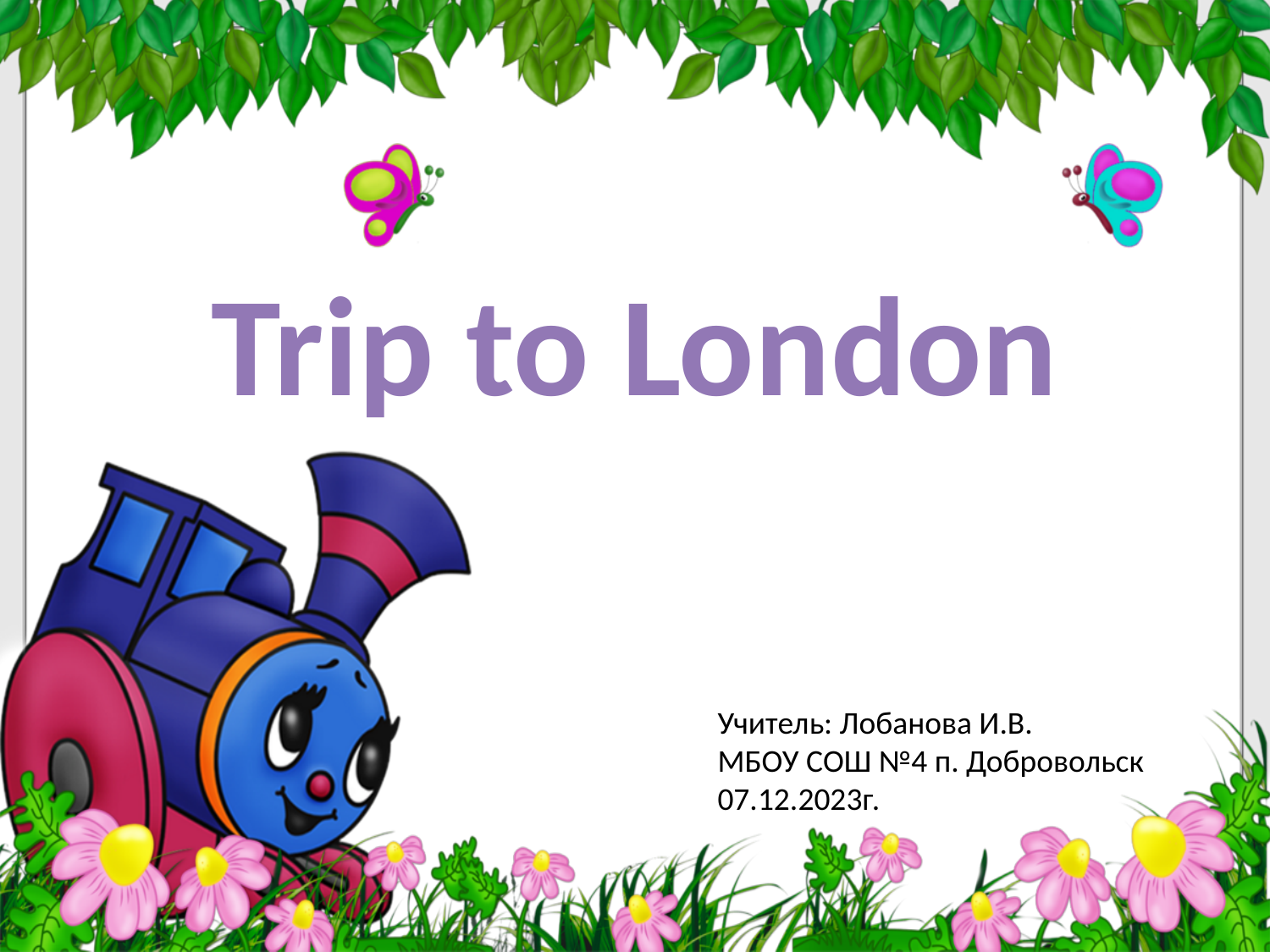

Trip to London
Учитель: Лобанова И.В.
МБОУ СОШ №4 п. Добровольск
07.12.2023г.